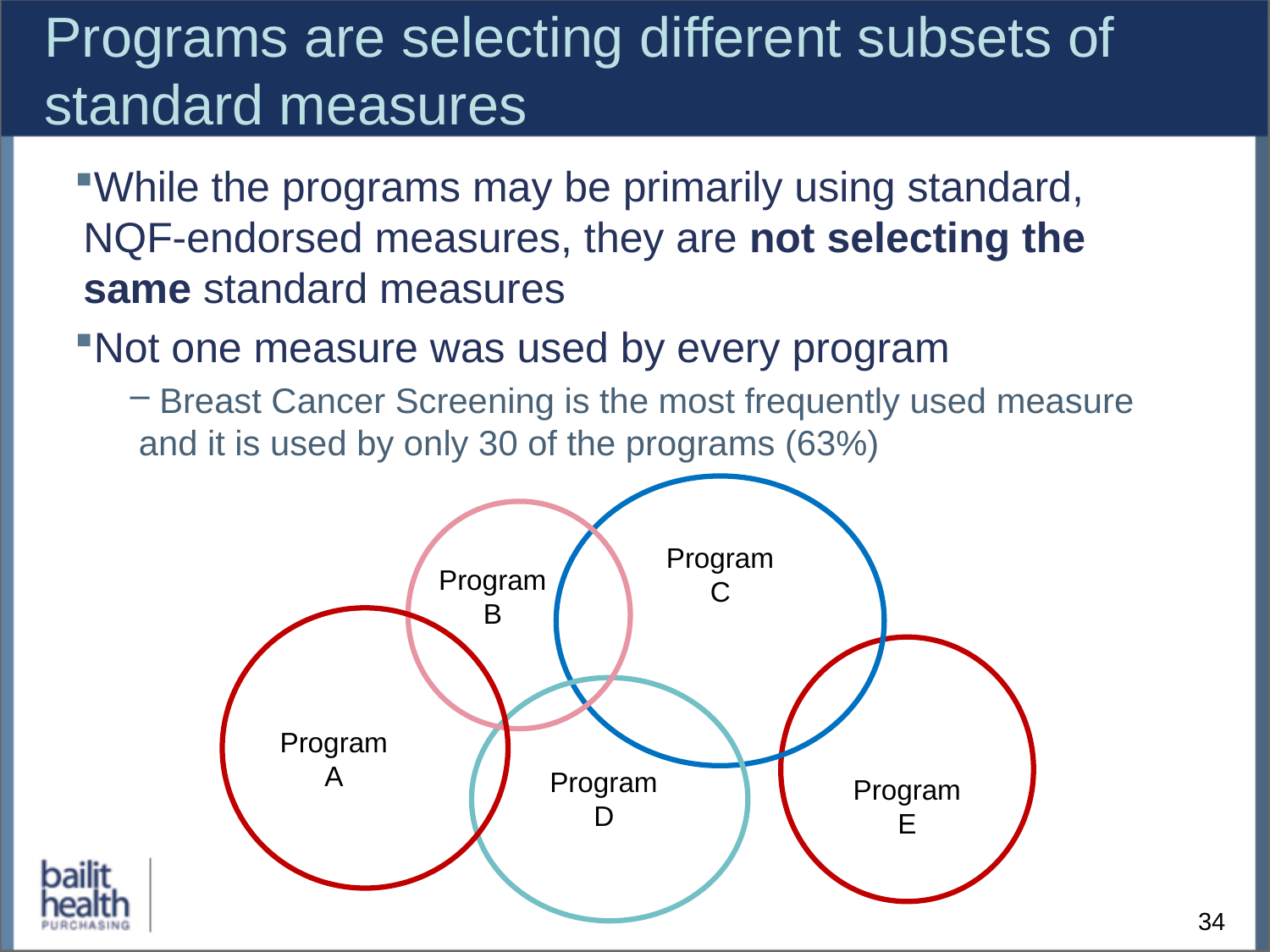

# Programs are selecting different subsets of standard measures
While the programs may be primarily using standard, NQF-endorsed measures, they are not selecting the same standard measures
Not one measure was used by every program
 Breast Cancer Screening is the most frequently used measure and it is used by only 30 of the programs (63%)

Program
C
Program
B

Program
A
Program
D
Program
E
34